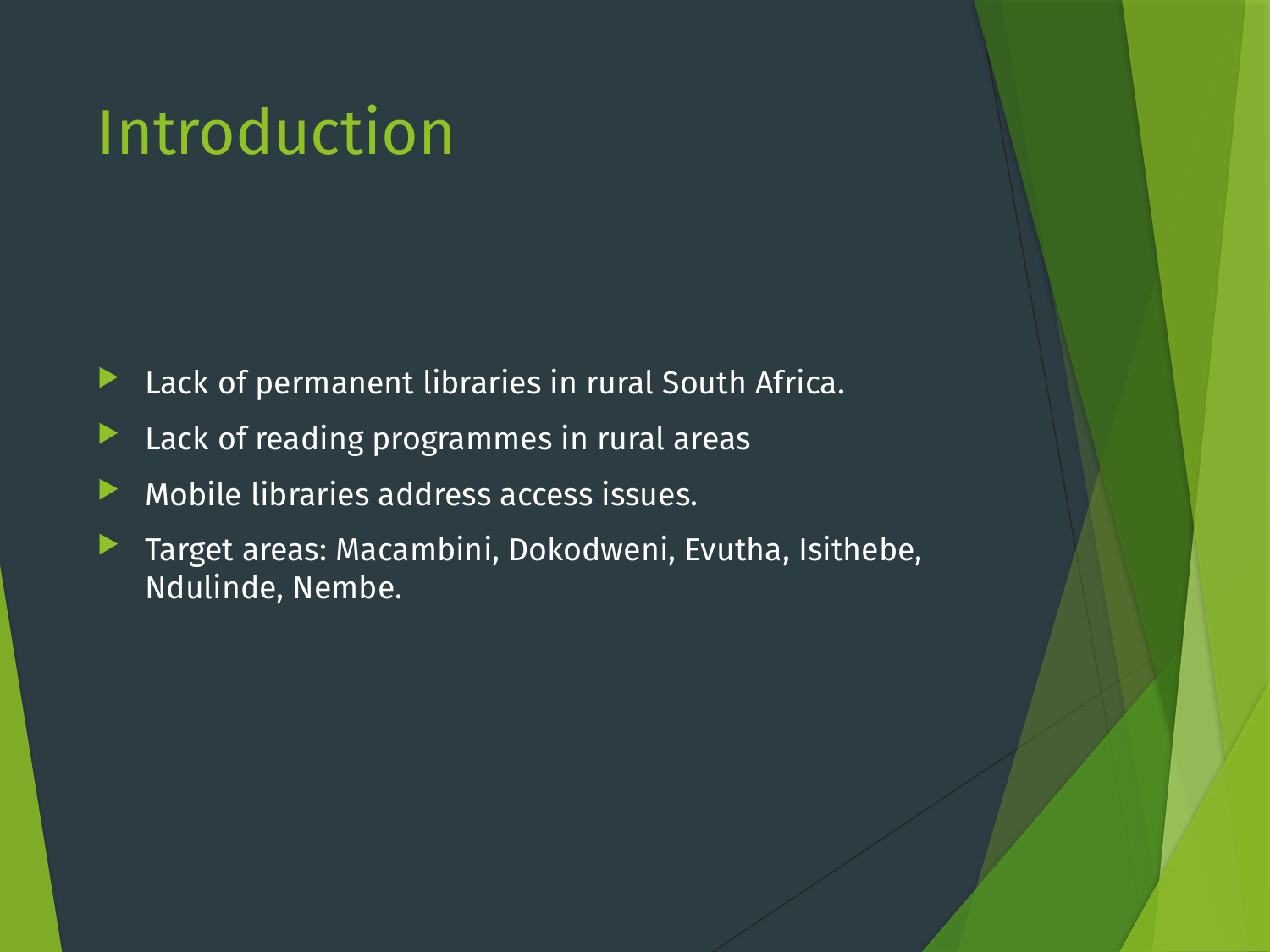

# Introduction

Lack of permanent libraries in rural South Africa.
Lack of reading programmes in rural areas
Mobile libraries address access issues.
Target areas: Macambini, Dokodweni, Evutha, Isithebe, Ndulinde, Nembe.